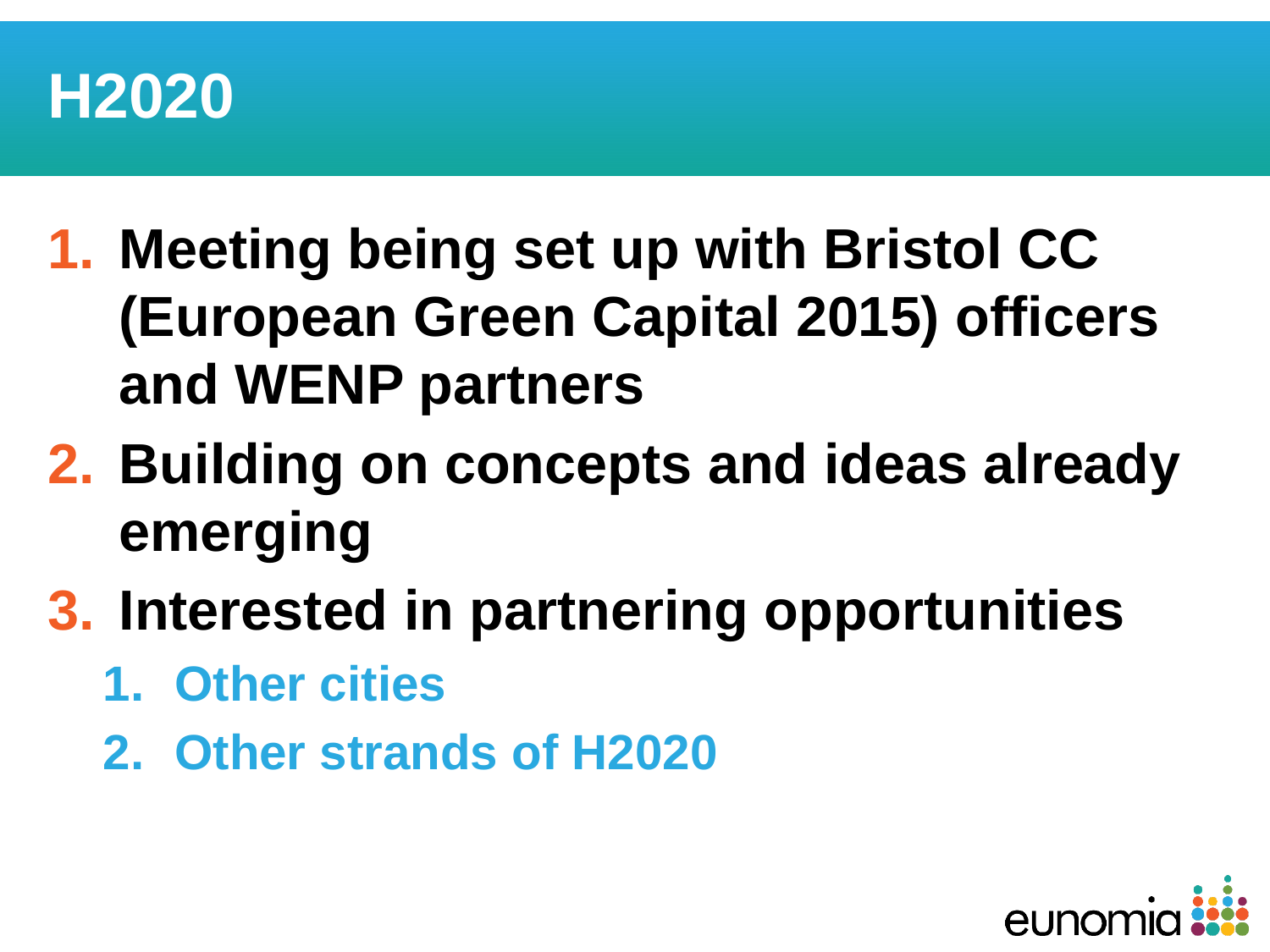

# H2020
Meeting being set up with Bristol CC (European Green Capital 2015) officers and WENP partners
Building on concepts and ideas already emerging
Interested in partnering opportunities
Other cities
Other strands of H2020